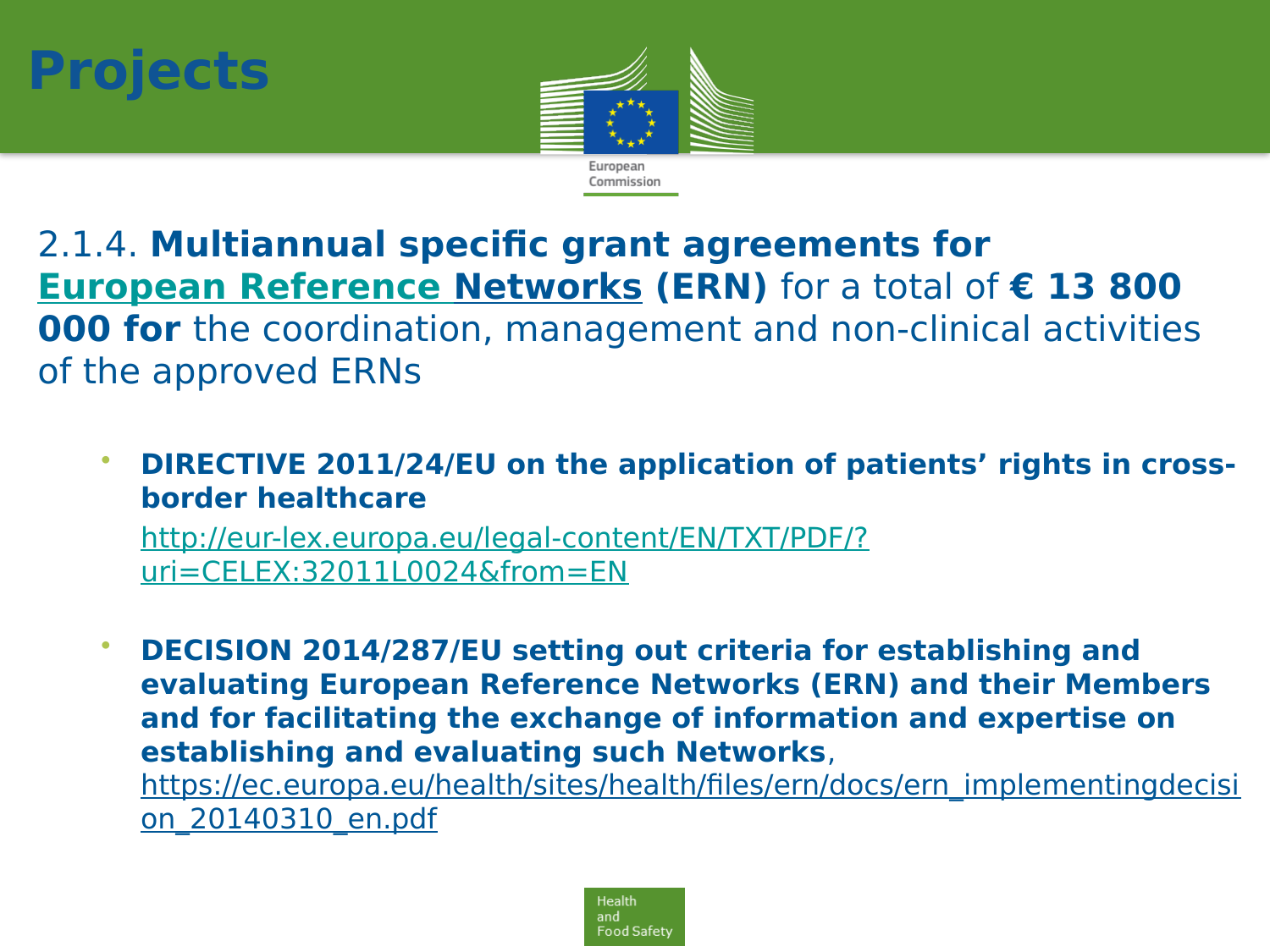

# Projects

2.1.4. Multiannual specific grant agreements for European Reference Networks (ERN) for a total of € 13 800 000 for the coordination, management and non-clinical activities of the approved ERNs

DIRECTIVE 2011/24/EU on the application of patients’ rights in cross-border healthcare
http://eur-lex.europa.eu/legal-content/EN/TXT/PDF/?uri=CELEX:32011L0024&from=EN

DECISION 2014/287/EU setting out criteria for establishing and evaluating European Reference Networks (ERN) and their Members and for facilitating the exchange of information and expertise on establishing and evaluating such Networks, https://ec.europa.eu/health/sites/health/files/ern/docs/ern_implementingdecision_20140310_en.pdf